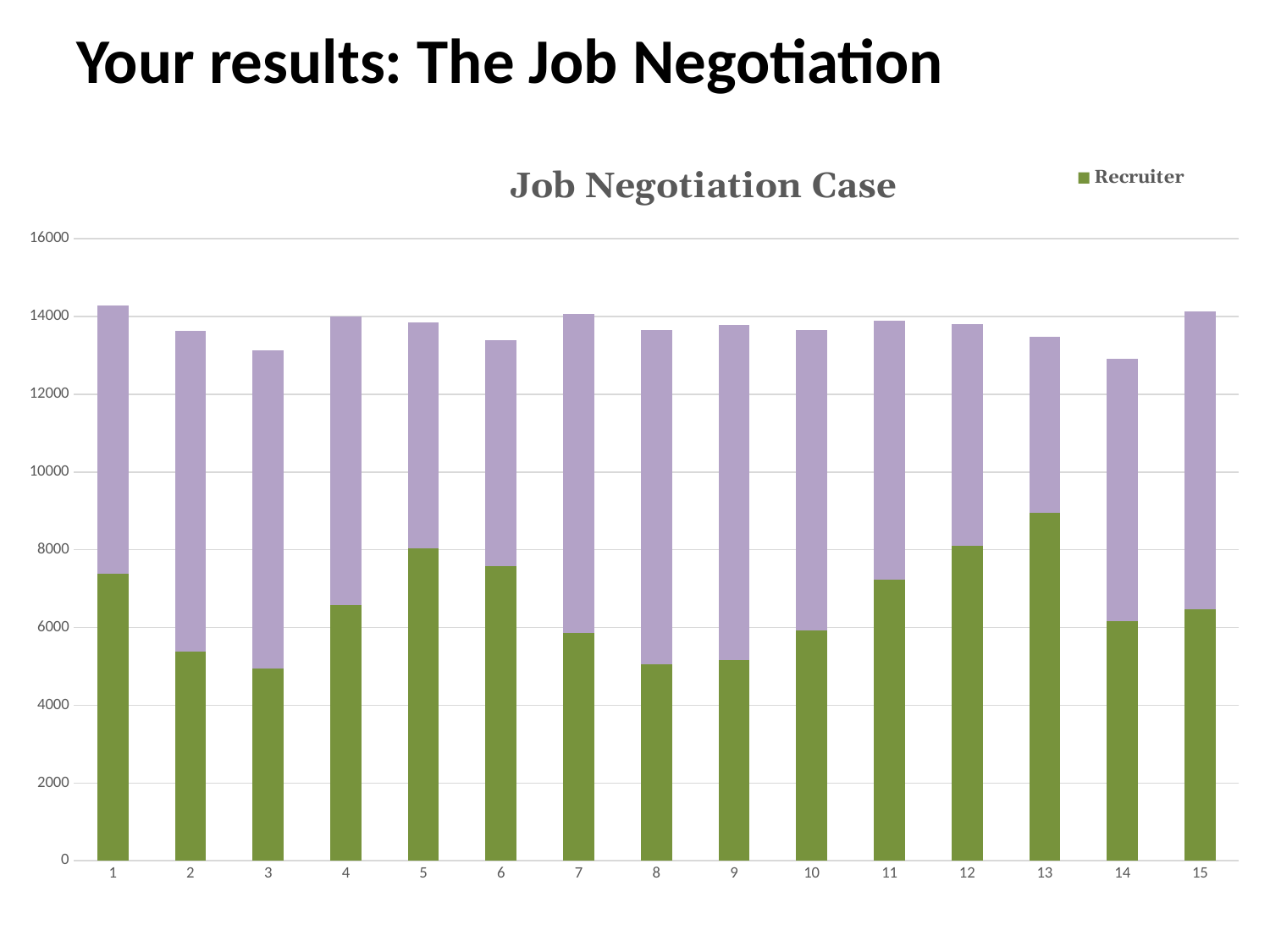

# Your results: The Job Negotiation

### Chart: Job Negotiation Case

| Category | Recruiter | Candidate |
|---|---|---|